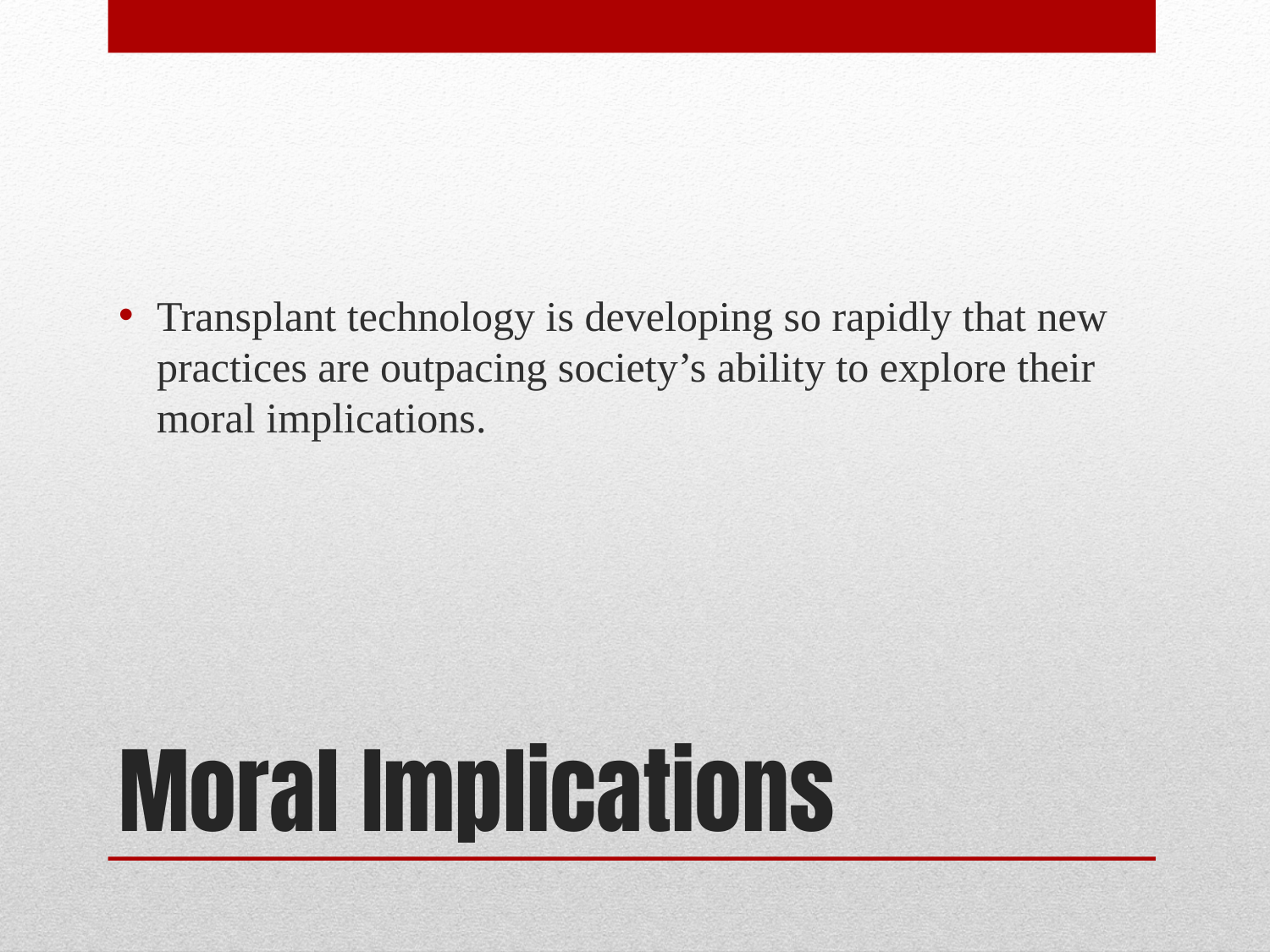

Transplant technology is developing so rapidly that new practices are outpacing society’s ability to explore their moral implications.
# Moral Implications